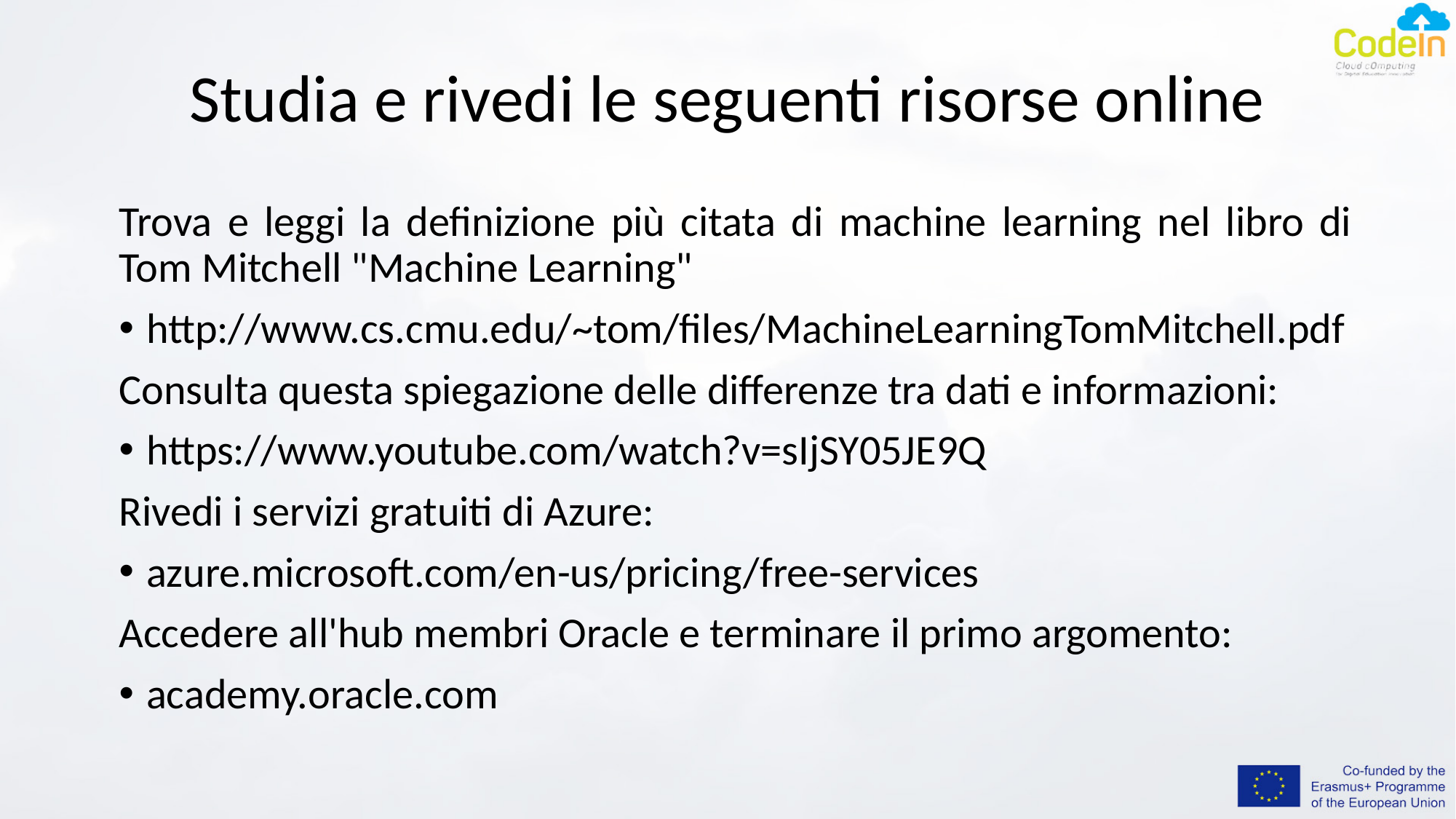

# Studia e rivedi le seguenti risorse online
Trova e leggi la definizione più citata di machine learning nel libro di Tom Mitchell "Machine Learning"
http://www.cs.cmu.edu/~tom/files/MachineLearningTomMitchell.pdf
Consulta questa spiegazione delle differenze tra dati e informazioni:
https://www.youtube.com/watch?v=sIjSY05JE9Q
Rivedi i servizi gratuiti di Azure:
azure.microsoft.com/en-us/pricing/free-services
Accedere all'hub membri Oracle e terminare il primo argomento:
academy.oracle.com